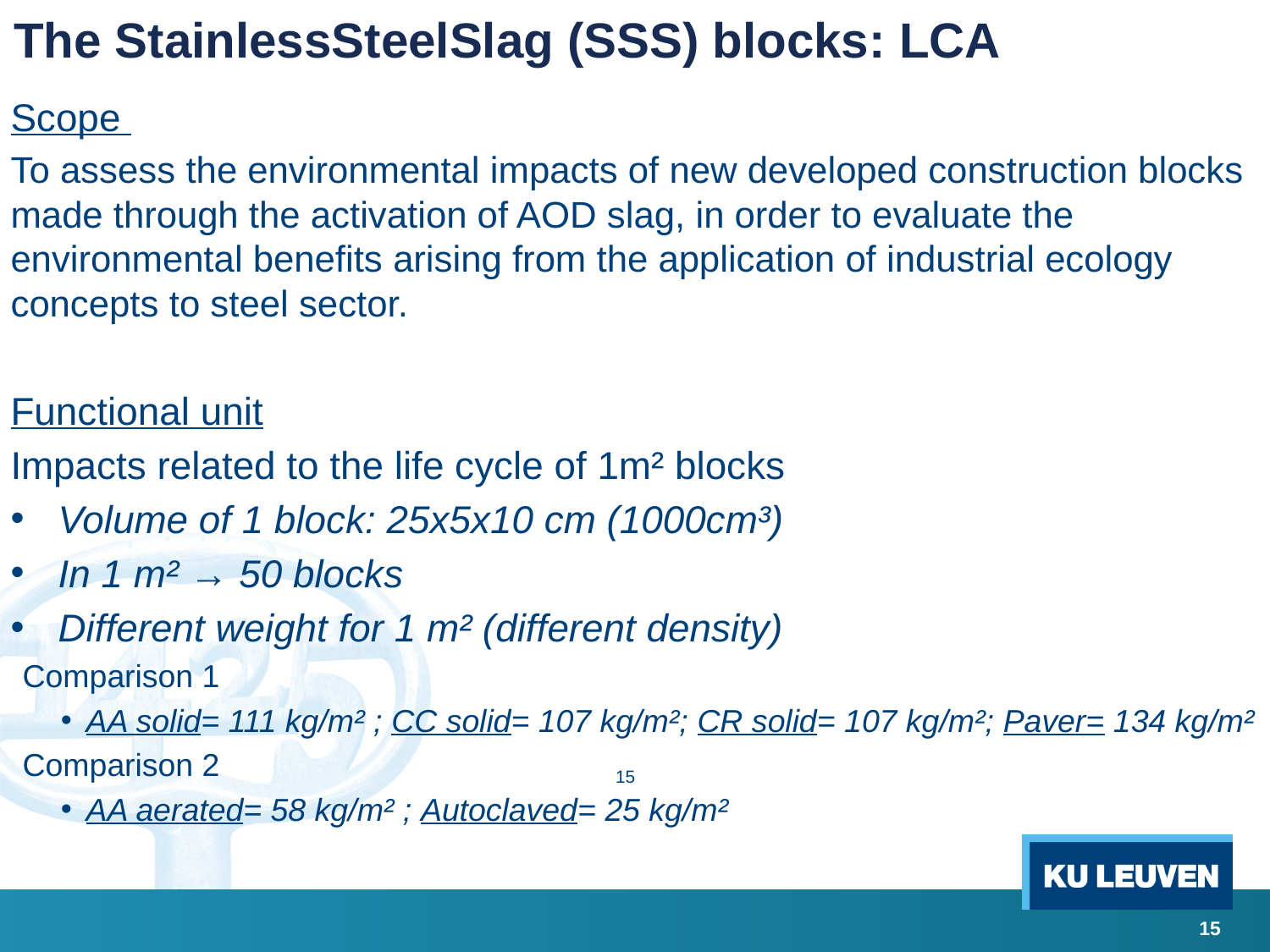

The StainlessSteelSlag (SSS) blocks: LCA
Scope
To assess the environmental impacts of new developed construction blocks made through the activation of AOD slag, in order to evaluate the environmental benefits arising from the application of industrial ecology concepts to steel sector.

Functional unit
Impacts related to the life cycle of 1m² blocks
Volume of 1 block: 25x5x10 cm (1000cm³)
In 1 m² → 50 blocks
Different weight for 1 m² (different density)
Comparison 1
AA solid= 111 kg/m² ; CC solid= 107 kg/m²; CR solid= 107 kg/m²; Paver= 134 kg/m²
Comparison 2
AA aerated= 58 kg/m² ; Autoclaved= 25 kg/m²
15
15